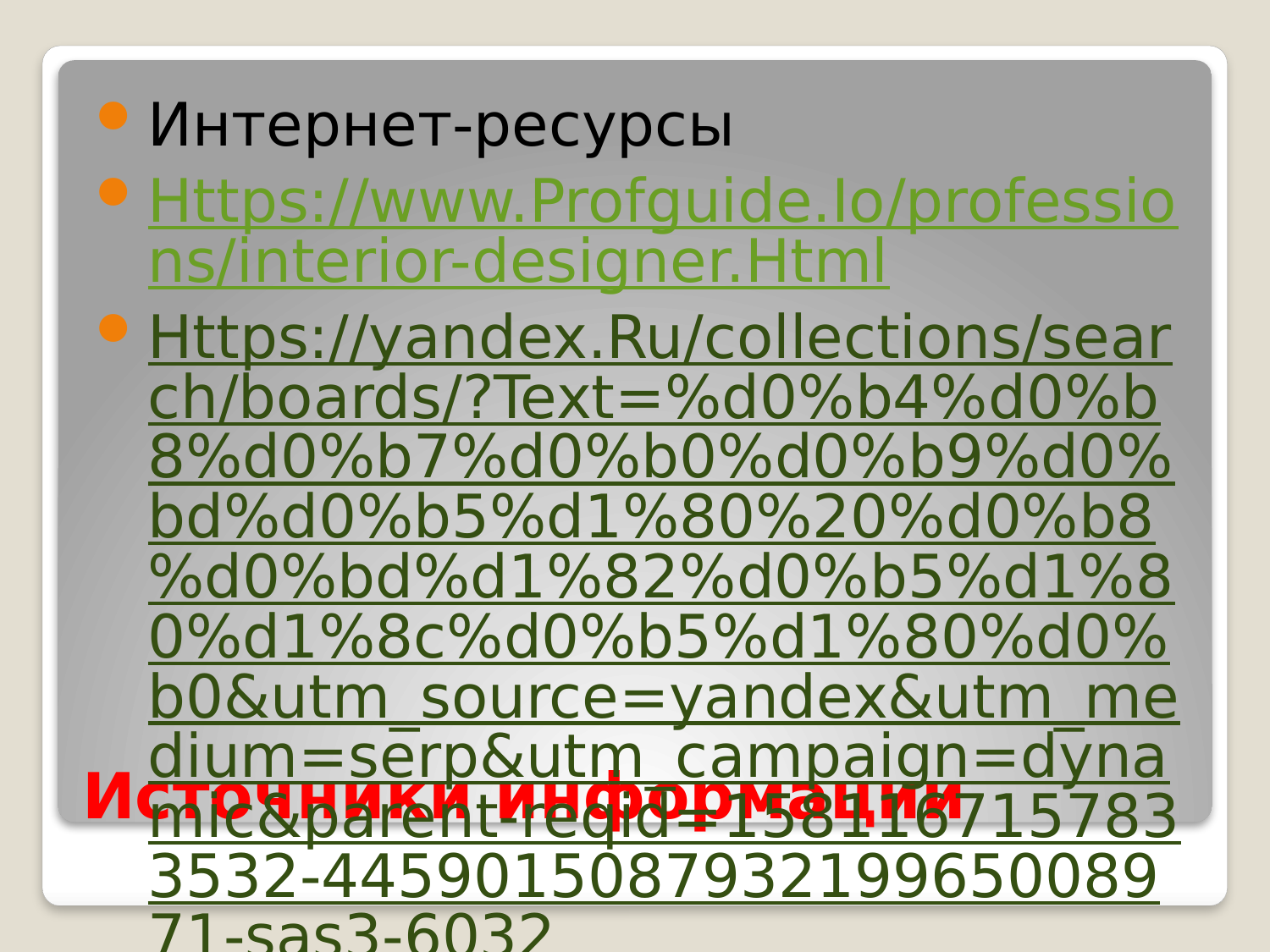

Интернет-ресурсы
Https://www.Profguide.Io/professions/interior-designer.Html
Https://yandex.Ru/collections/search/boards/?Text=%d0%b4%d0%b8%d0%b7%d0%b0%d0%b9%d0%bd%d0%b5%d1%80%20%d0%b8%d0%bd%d1%82%d0%b5%d1%80%d1%8c%d0%b5%d1%80%d0%b0&utm_source=yandex&utm_medium=serp&utm_campaign=dynamic&parent-reqid=1581167157833532-445901508793219965008971-sas3-6032
Https://yandex.Ru/turbo?Text=https%3a%2F%2Fcheckroi.ru%2Fblog%2Fprofession-interior-designer%2F

# Источники информации